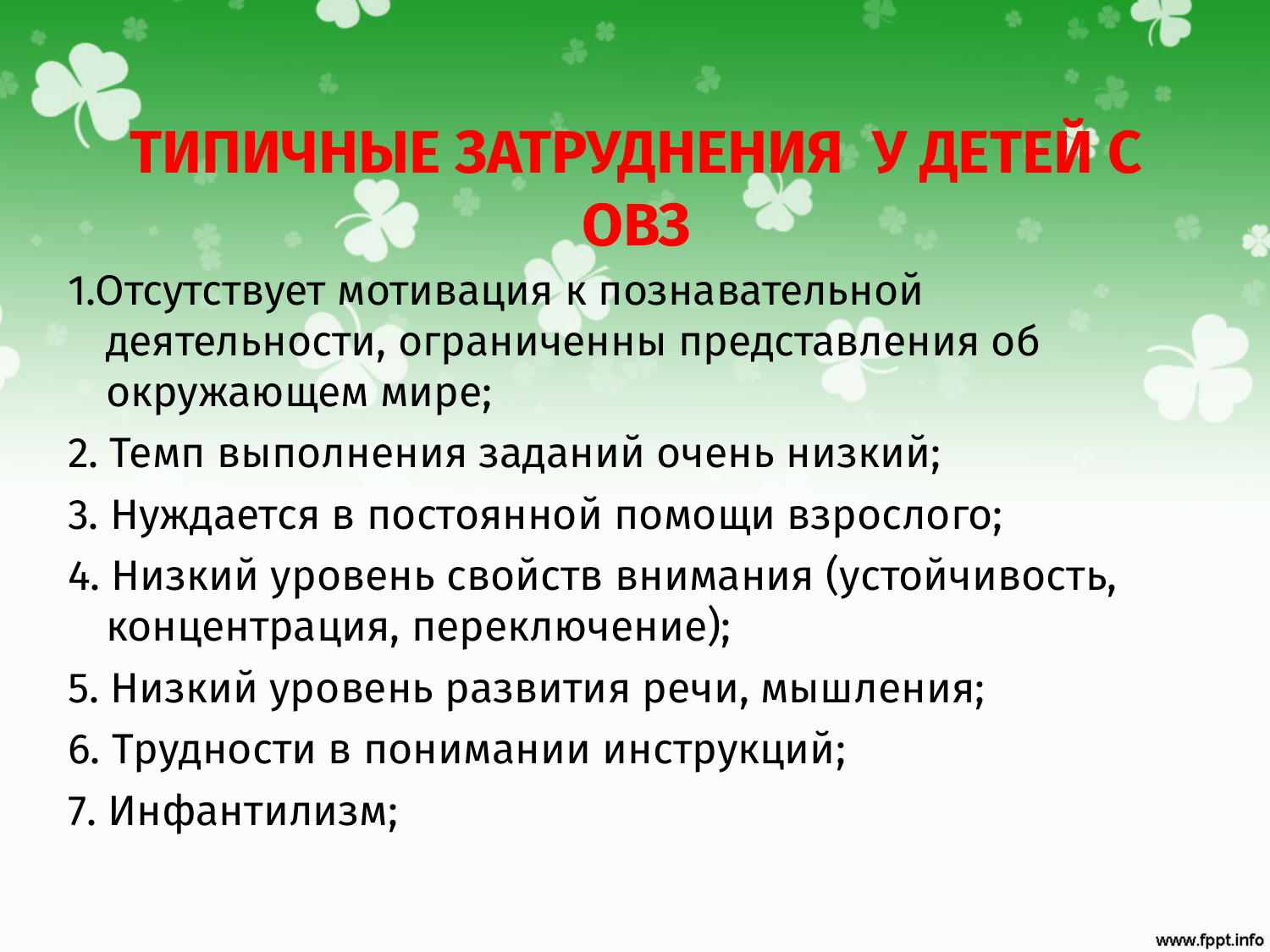

Типичные затруднения  у детей с ОВЗ
1.Отсутствует мотивация к познавательной деятельности, ограниченны представления об окружающем мире;
2. Темп выполнения заданий очень низкий;
3. Нуждается в постоянной помощи взрослого;
4. Низкий уровень свойств внимания (устойчивость, концентрация, переключение);
5. Низкий уровень развития речи, мышления;
6. Трудности в понимании инструкций;
7. Инфантилизм;